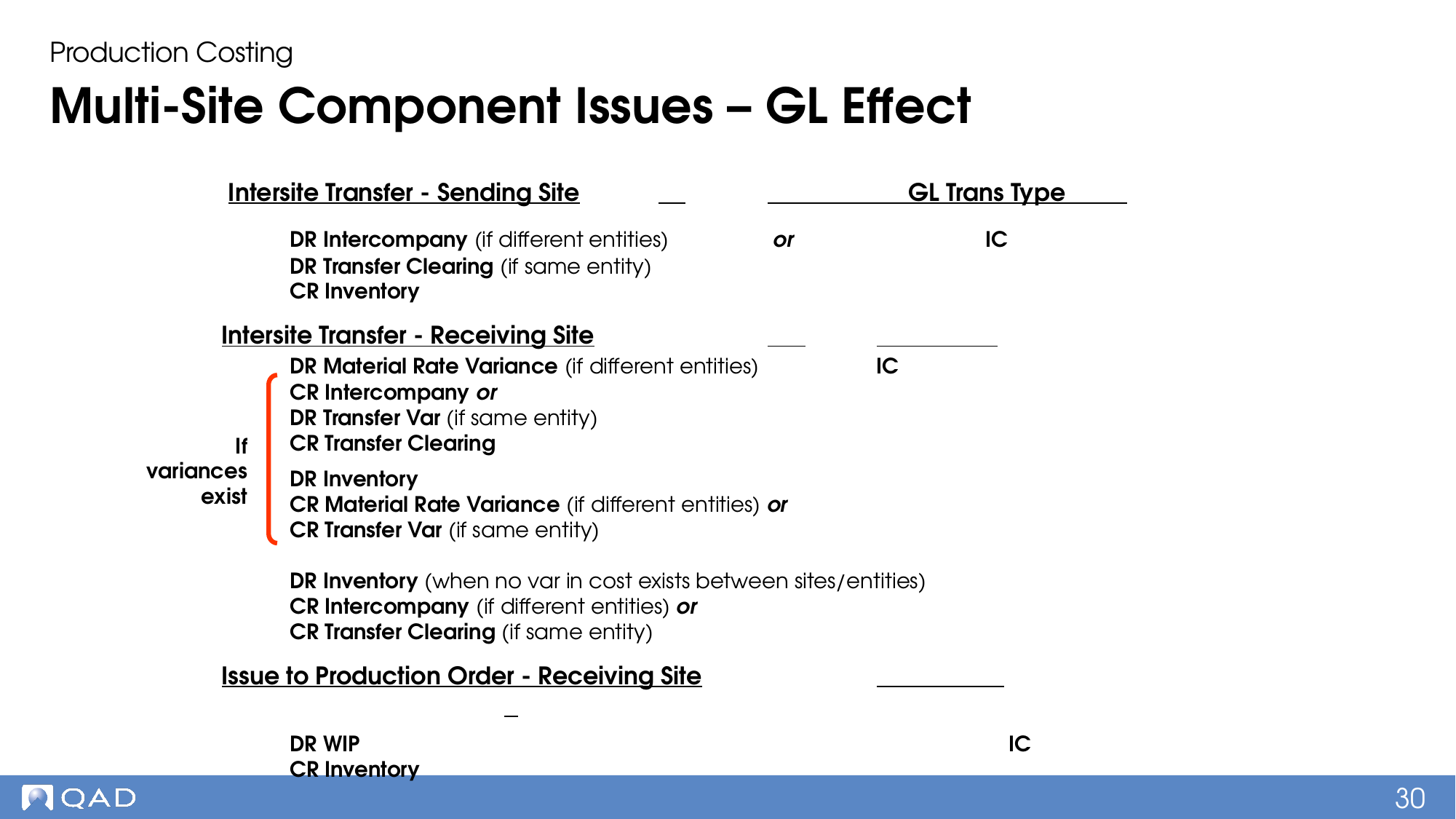

Production Costing
# Multi-Site Component Issues – GL Effect
 Intersite Transfer - Sending Site	    	                     GL Trans Type
		DR Intercompany (if different entities) 	 or 		IC
		DR Transfer Clearing (if same entity)
		CR Inventory
Intersite Transfer - Receiving Site		     	                  			DR Material Rate Variance (if different entities) 		IC
		CR Intercompany or
		DR Transfer Var (if same entity)
		CR Transfer Clearing
		DR Inventory
		CR Material Rate Variance (if different entities) or
		CR Transfer Var (if same entity)
		DR Inventory (when no var in cost exists between sites/entities)
		CR Intercompany (if different entities) or
		CR Transfer Clearing (if same entity)
Issue to Production Order - Receiving Site
		DR WIP					                      IC
		CR Inventory

If variances exist
30